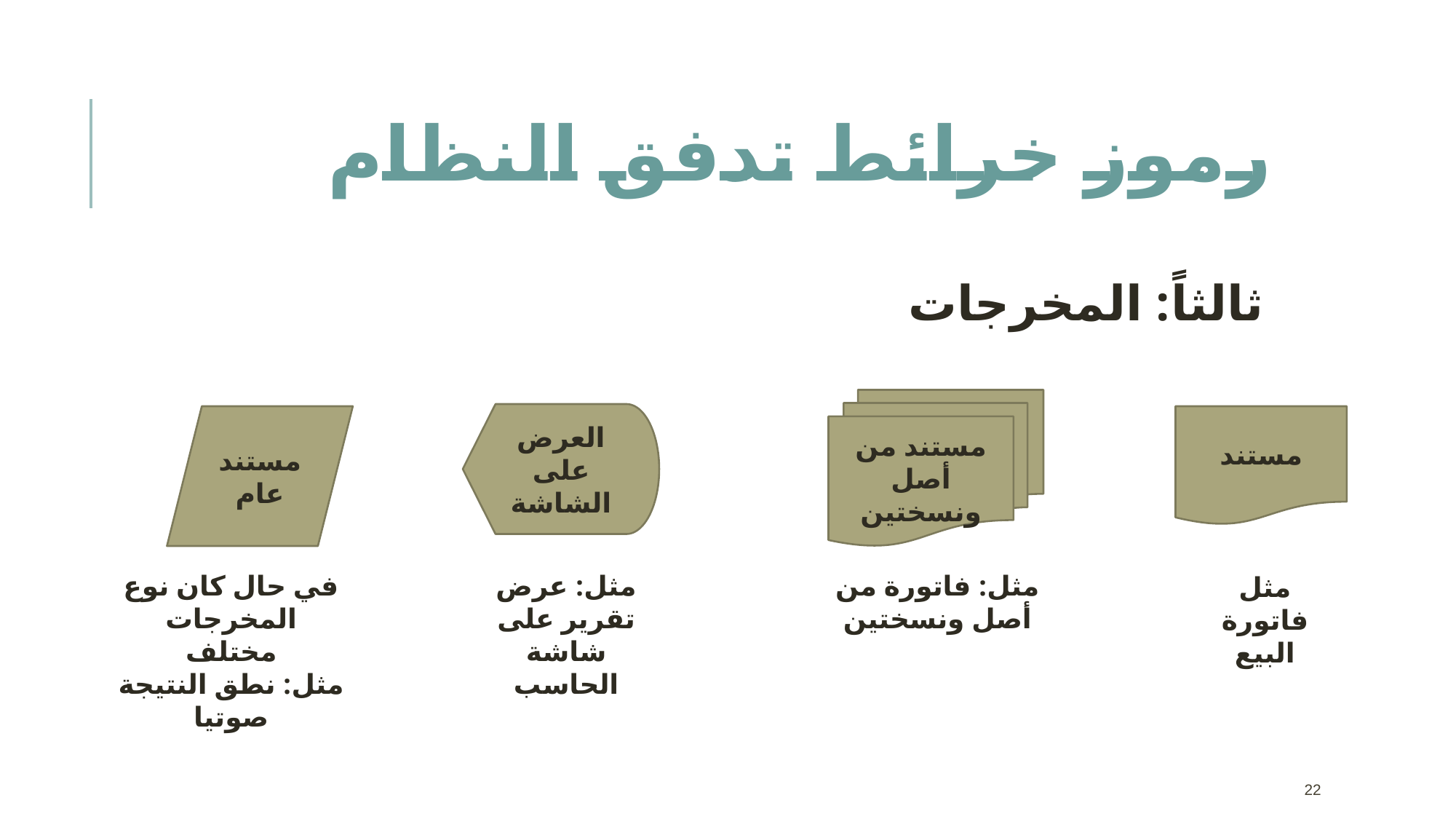

# رموز خرائط تدفق النظام
ثالثاً: المخرجات
مستند من أصل ونسختين
العرض على الشاشة
مستند عام
مستند
في حال كان نوع المخرجات مختلف
مثل: نطق النتيجة صوتيا
مثل: عرض تقرير على شاشة الحاسب
مثل: فاتورة من أصل ونسختين
مثل فاتورة البيع
22